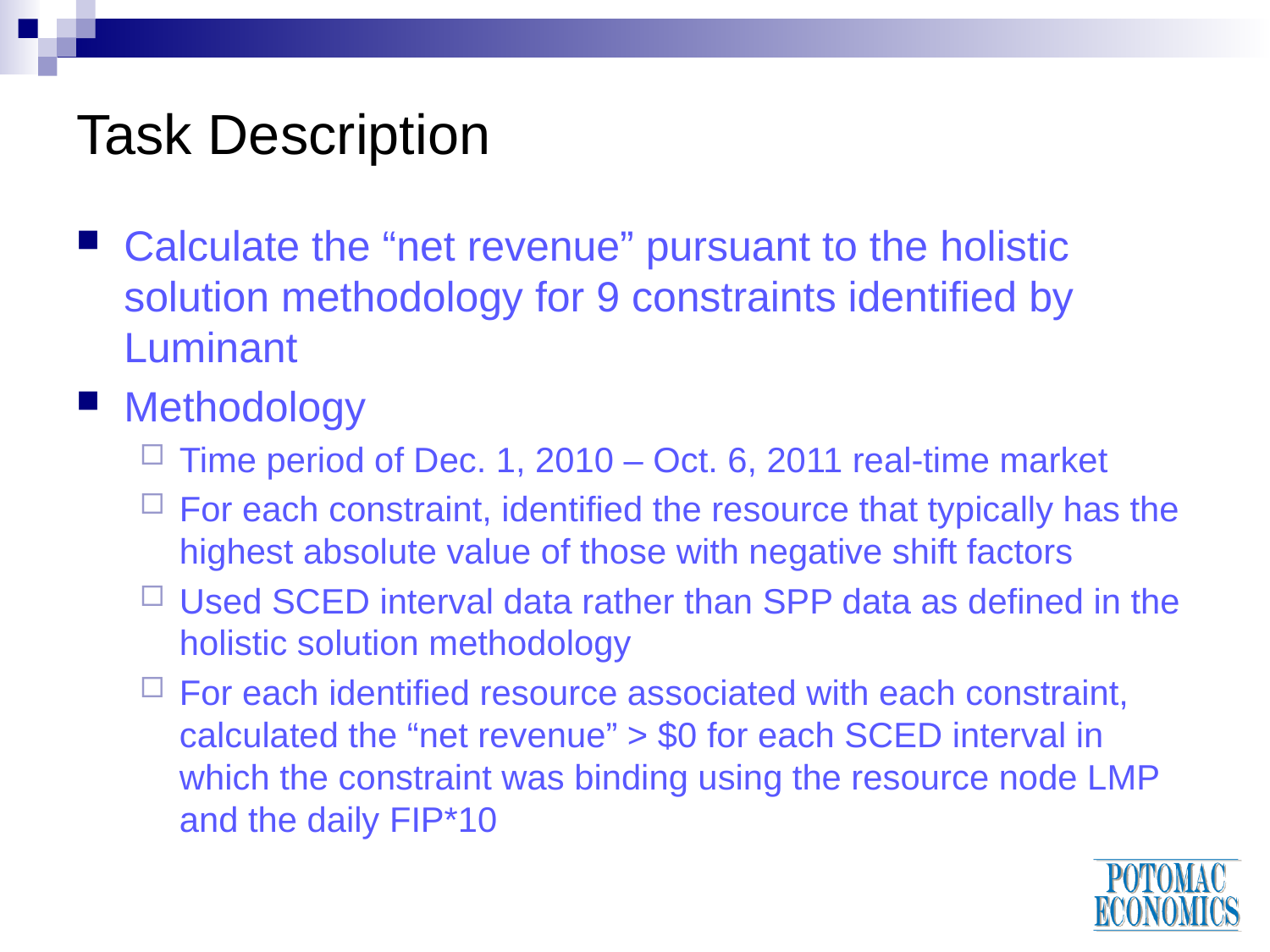

# Task Description
Calculate the “net revenue” pursuant to the holistic solution methodology for 9 constraints identified by Luminant
Methodology
Time period of Dec. 1, 2010 – Oct. 6, 2011 real-time market
For each constraint, identified the resource that typically has the highest absolute value of those with negative shift factors
Used SCED interval data rather than SPP data as defined in the holistic solution methodology
For each identified resource associated with each constraint, calculated the “net revenue” > $0 for each SCED interval in which the constraint was binding using the resource node LMP and the daily FIP*10